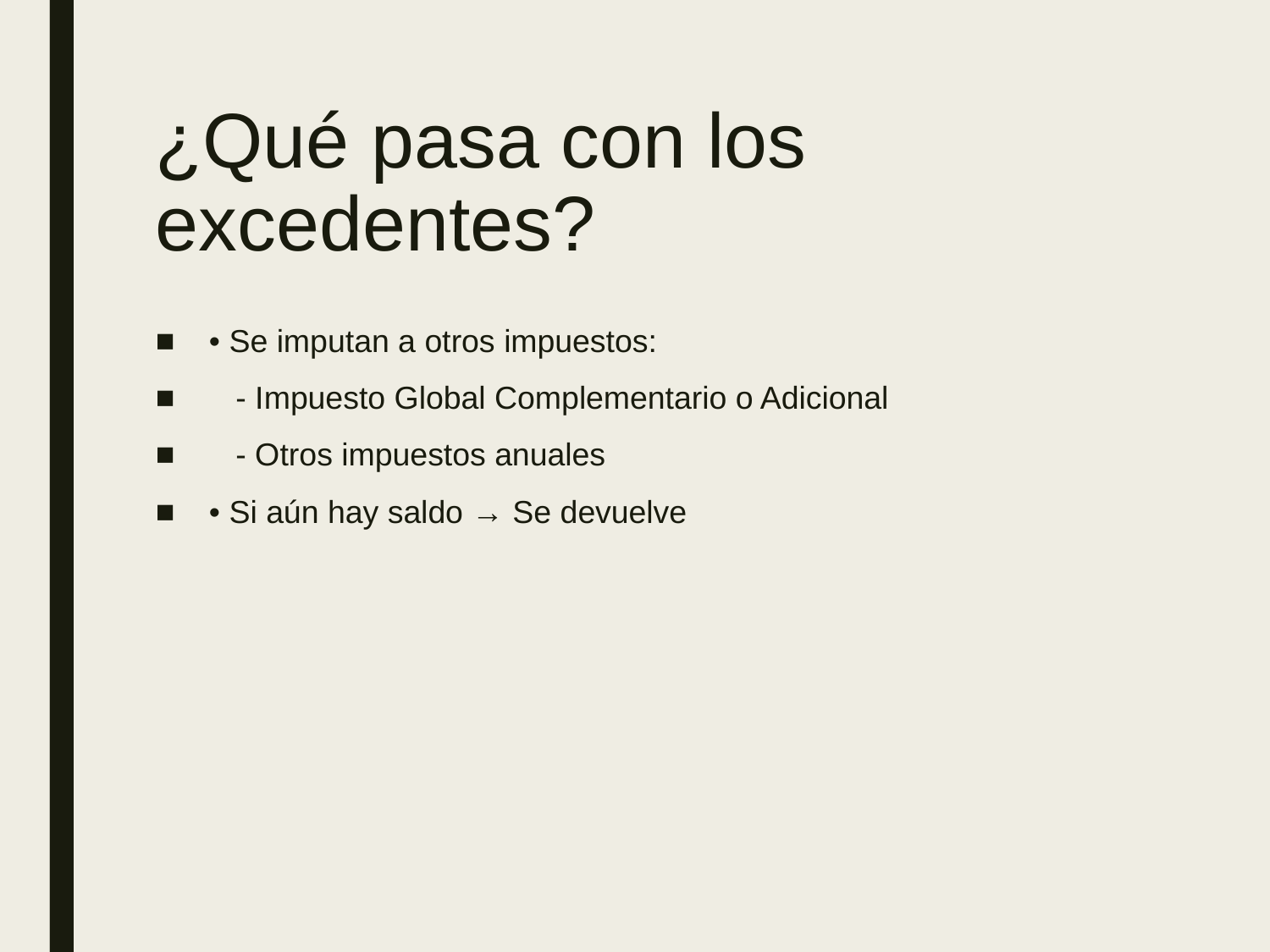

# ¿Qué pasa con los excedentes?
• Se imputan a otros impuestos:
   - Impuesto Global Complementario o Adicional
   - Otros impuestos anuales
• Si aún hay saldo → Se devuelve